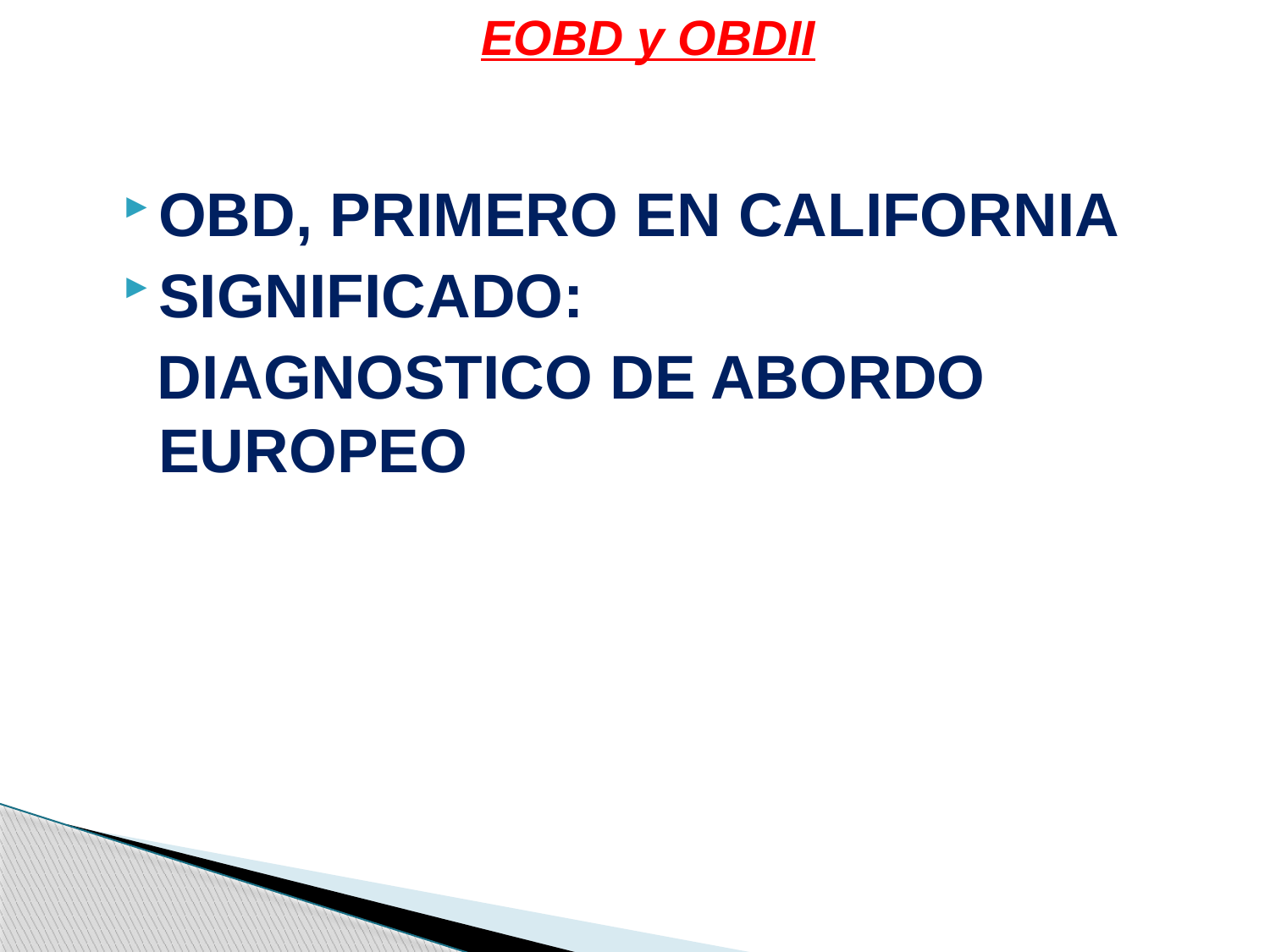

EOBD y OBDII
OBD, PRIMERO EN CALIFORNIA
SIGNIFICADO:
  DIAGNOSTICO DE ABORDO EUROPEO